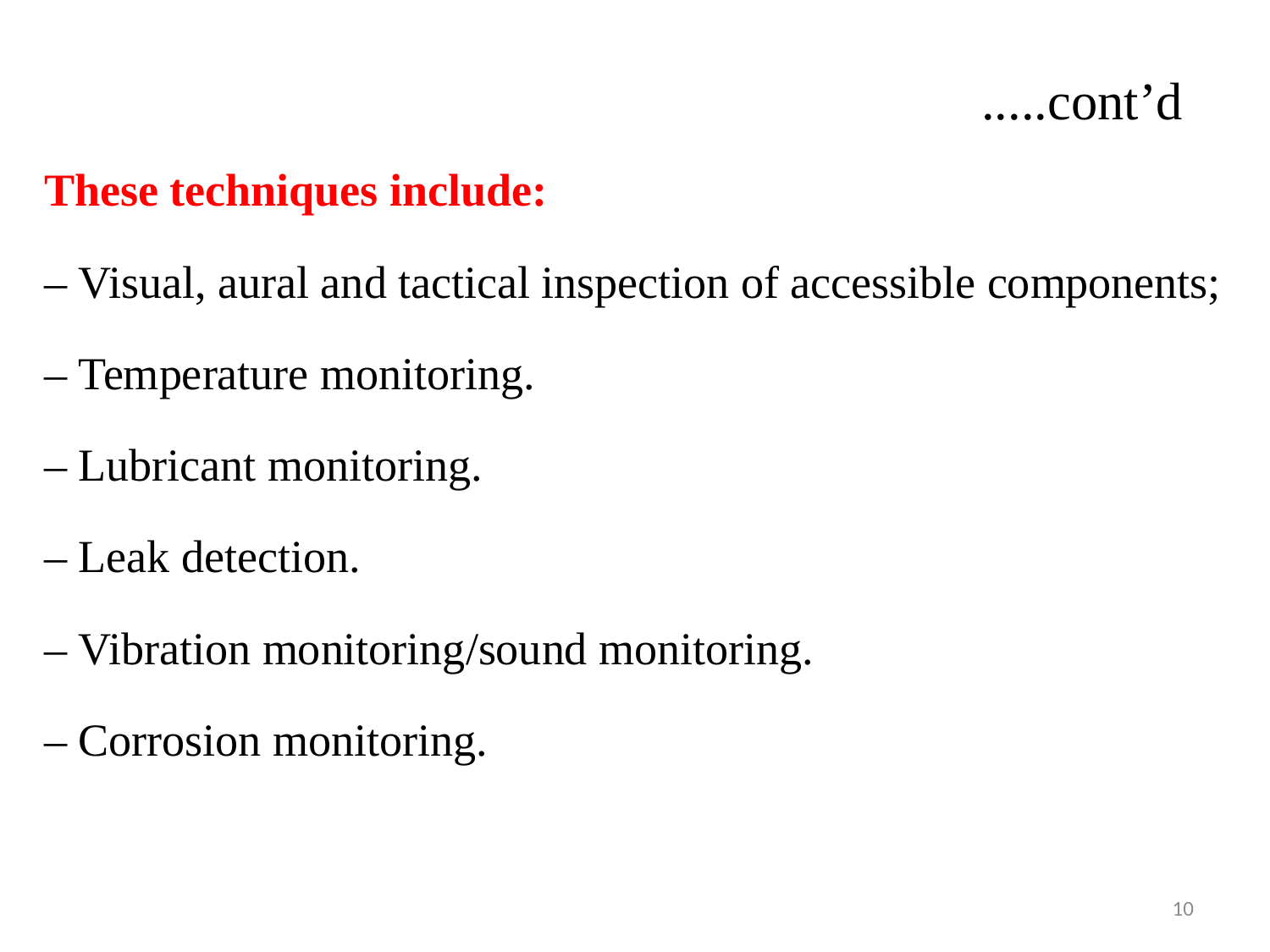

# .....cont’d
These techniques include:
– Visual, aural and tactical inspection of accessible components;
– Temperature monitoring.
– Lubricant monitoring.
– Leak detection.
– Vibration monitoring/sound monitoring.
– Corrosion monitoring.
10